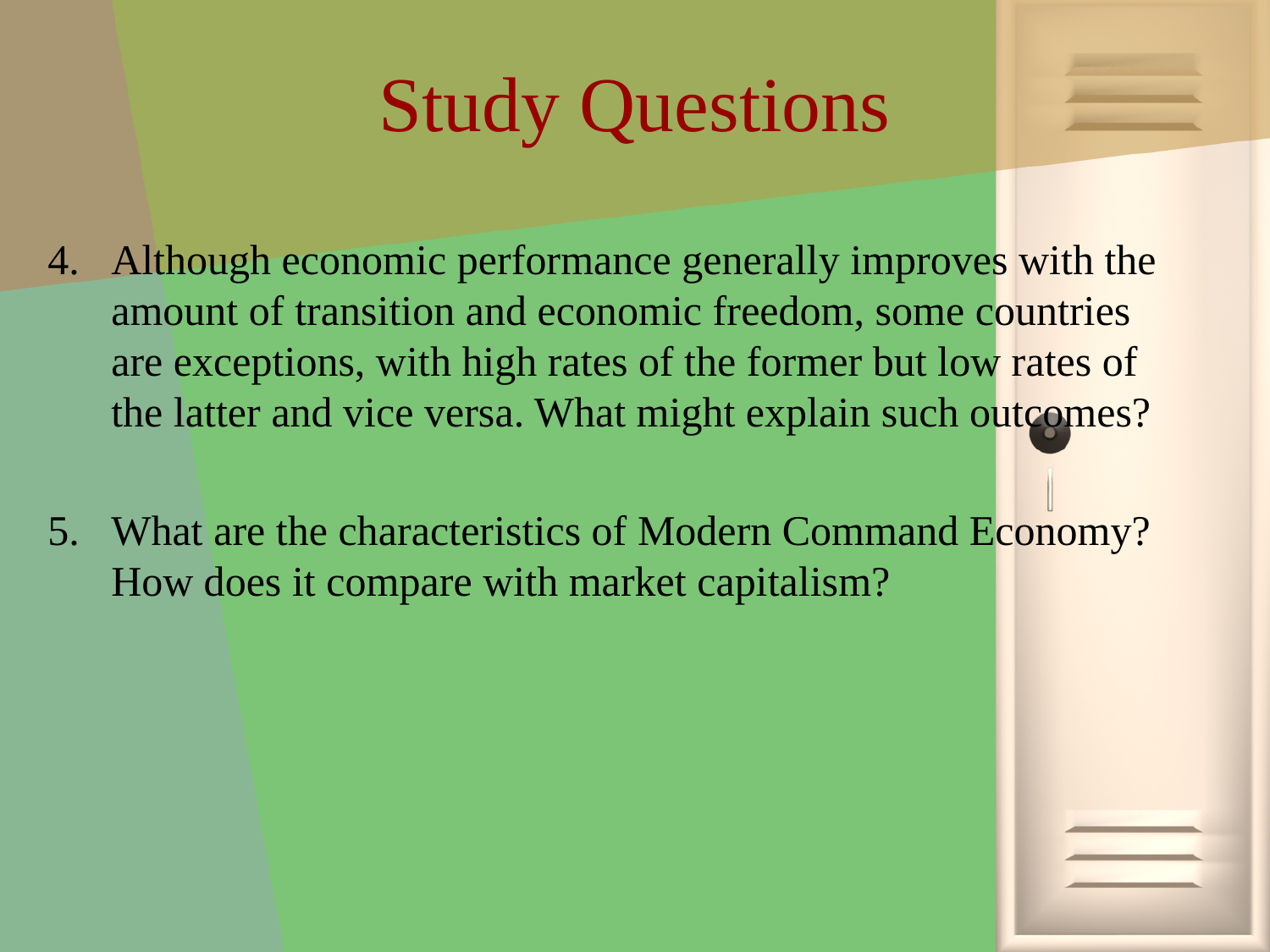

# Study Questions
Although economic performance generally improves with the amount of transition and economic freedom, some countries are exceptions, with high rates of the former but low rates of the latter and vice versa. What might explain such outcomes?

What are the characteristics of Modern Command Economy? How does it compare with market capitalism?